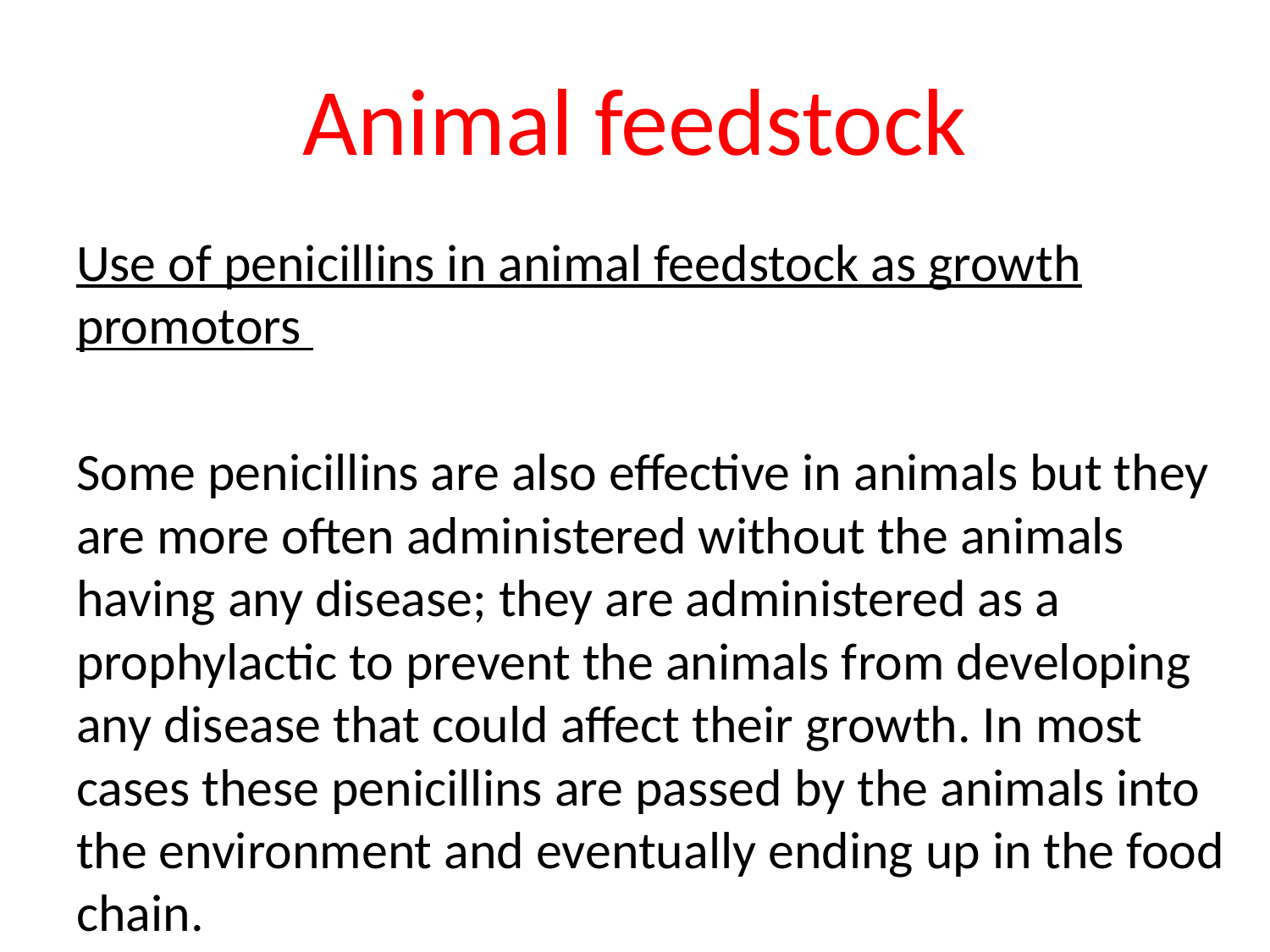

# Animal feedstock
Use of penicillins in animal feedstock as growth promotors

Some penicillins are also effective in animals but they are more often administered without the animals having any disease; they are administered as a prophylactic to prevent the animals from developing any disease that could affect their growth. In most cases these penicillins are passed by the animals into the environment and eventually ending up in the food chain.